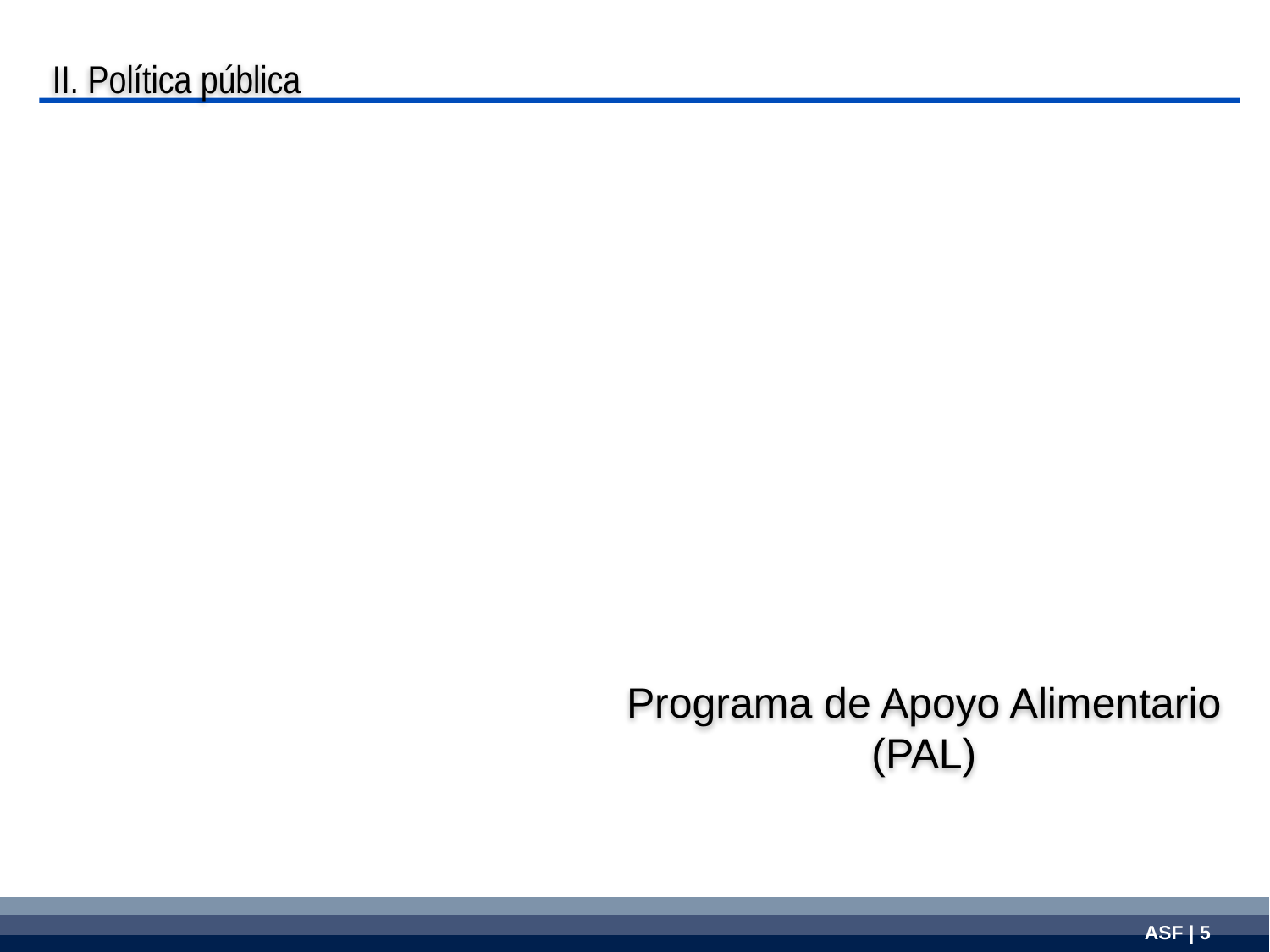

II. Política pública

Programa de Apoyo Alimentario
(PAL)
|  |
| --- |
|  |
|  |
ASF | 5